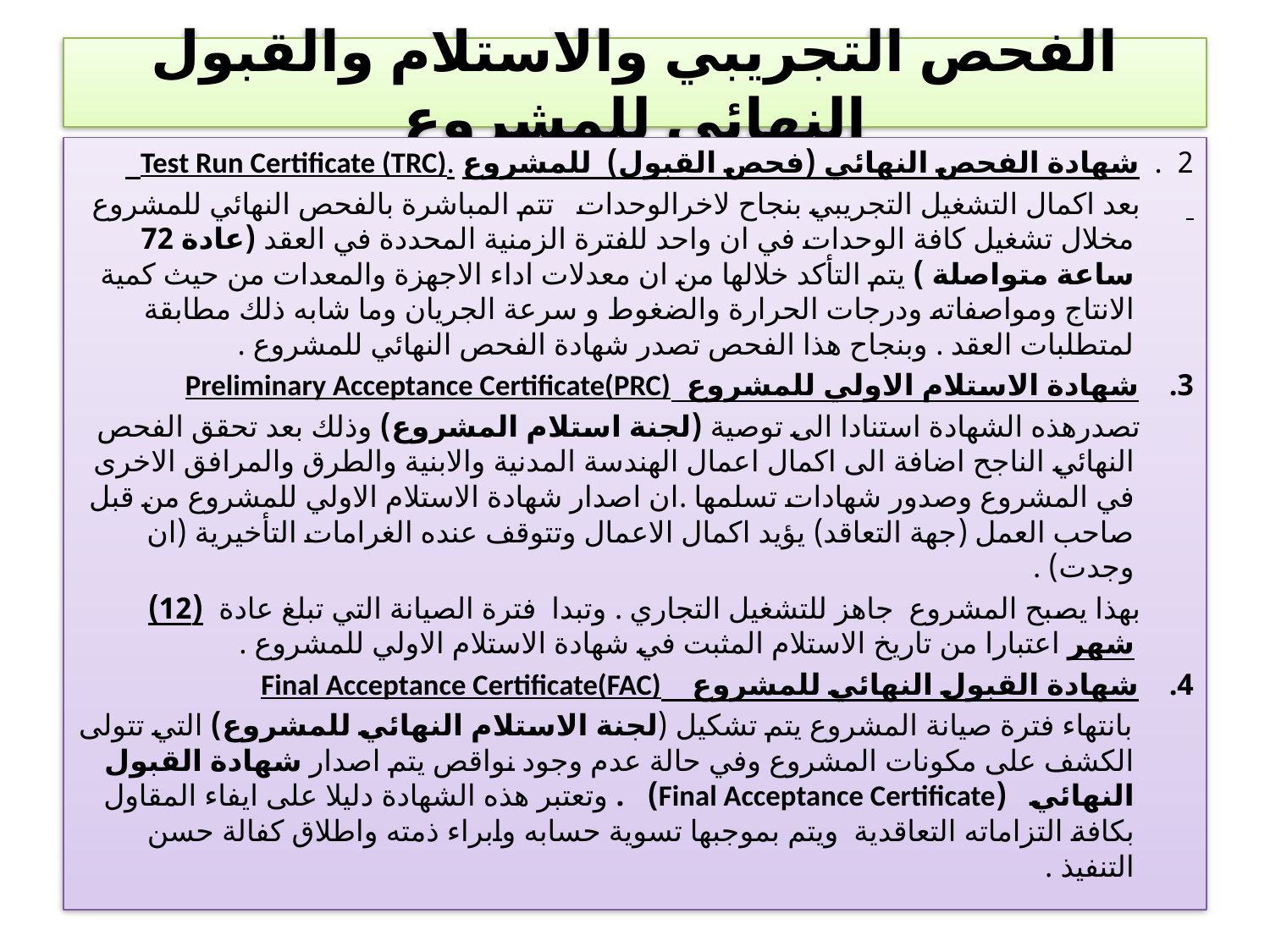

# الفحص التجريبي والاستلام والقبول النهائي للمشروع
2  .  شهادة الفحص النهائي (فحص القبول)  للمشروع .Test Run Certificate (TRC)
       بعد اكمال التشغيل التجريبي بنجاح لاخرالوحدات   تتم المباشرة بالفحص النهائي للمشروع مخلال تشغيل كافة الوحدات في ان واحد للفترة الزمنية المحددة في العقد (عادة 72 ساعة متواصلة ) يتم التأكد خلالها من ان معدلات اداء الاجهزة والمعدات من حيث كمية الانتاج ومواصفاته ودرجات الحرارة والضغوط و سرعة الجريان وما شابه ذلك مطابقة لمتطلبات العقد . وبنجاح هذا الفحص تصدر شهادة الفحص النهائي للمشروع .
3.    شهادة الاستلام الاولي للمشروع  Preliminary Acceptance Certificate(PRC)
       تصدرهذه الشهادة استنادا الى توصية (لجنة استلام المشروع) وذلك بعد تحقق الفحص النهائي الناجح اضافة الى اكمال اعمال الهندسة المدنية والابنية والطرق والمرافق الاخرى في المشروع وصدور شهادات تسلمها .ان اصدار شهادة الاستلام الاولي للمشروع من قبل صاحب العمل (جهة التعاقد) يؤيد اكمال الاعمال وتتوقف عنده الغرامات التأخيرية (ان وجدت) .
       بهذا يصبح المشروع  جاهز للتشغيل التجاري . وتبدا  فترة الصيانة التي تبلغ عادة  (12) شهر اعتبارا من تاريخ الاستلام المثبت في شهادة الاستلام الاولي للمشروع .
4.    شهادة القبول النهائي للمشروع    Final Acceptance Certificate(FAC)
        بانتهاء فترة صيانة المشروع يتم تشكيل (لجنة الاستلام النهائي للمشروع) التي تتولى الكشف على مكونات المشروع وفي حالة عدم وجود نواقص يتم اصدار شهادة القبول النهائي   (Final Acceptance Certificate)   . وتعتبر هذه الشهادة دليلا على ايفاء المقاول بكافة التزاماته التعاقدية  ويتم بموجبها تسوية حسابه وابراء ذمته واطلاق كفالة حسن التنفيذ .